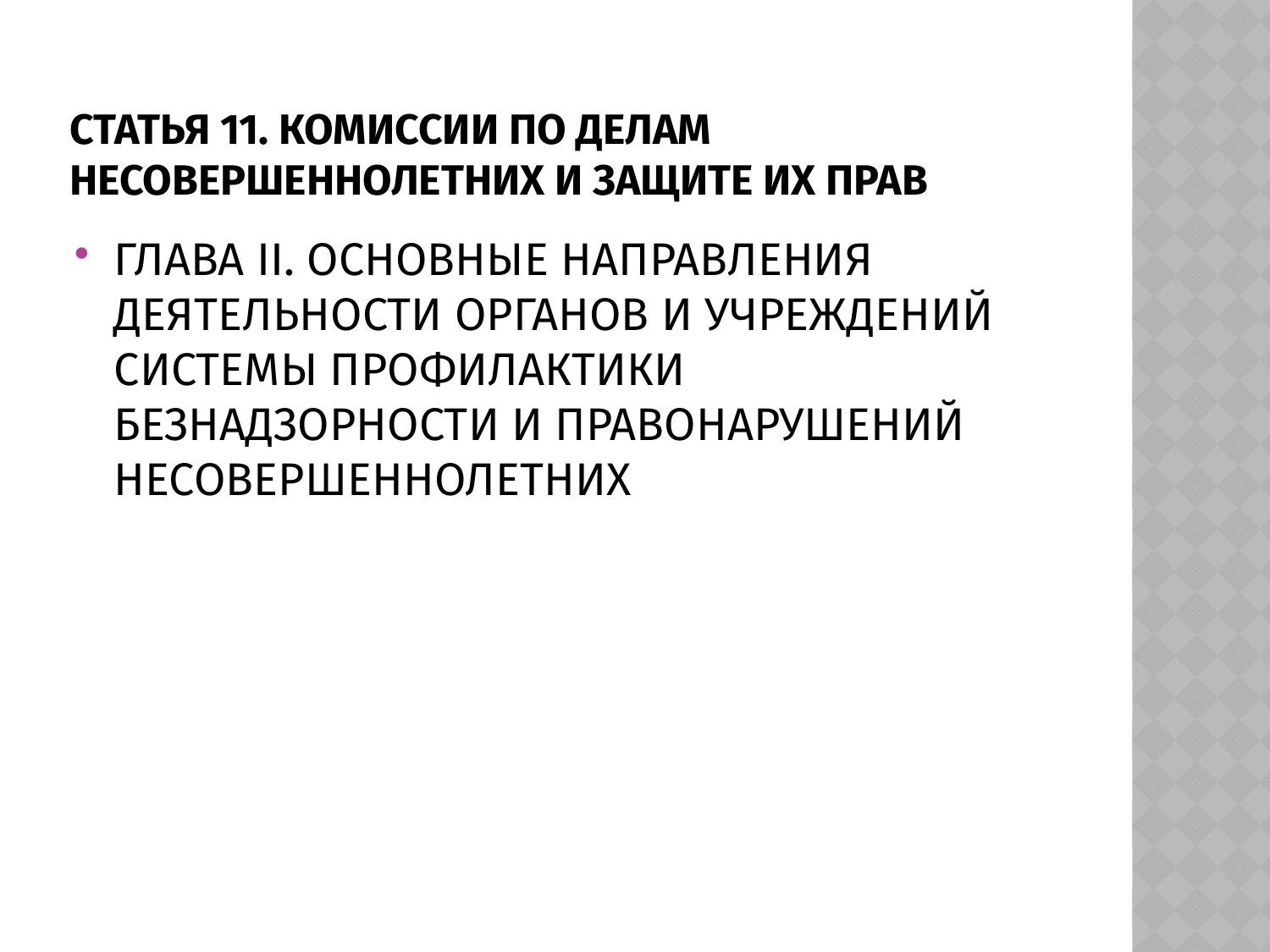

# Статья 11. Комиссии по делам несовершеннолетних и защите их прав
ГЛАВА II. ОСНОВНЫЕ НАПРАВЛЕНИЯ ДЕЯТЕЛЬНОСТИ ОРГАНОВ И УЧРЕЖДЕНИЙ СИСТЕМЫ ПРОФИЛАКТИКИ БЕЗНАДЗОРНОСТИ И ПРАВОНАРУШЕНИЙ НЕСОВЕРШЕННОЛЕТНИХ